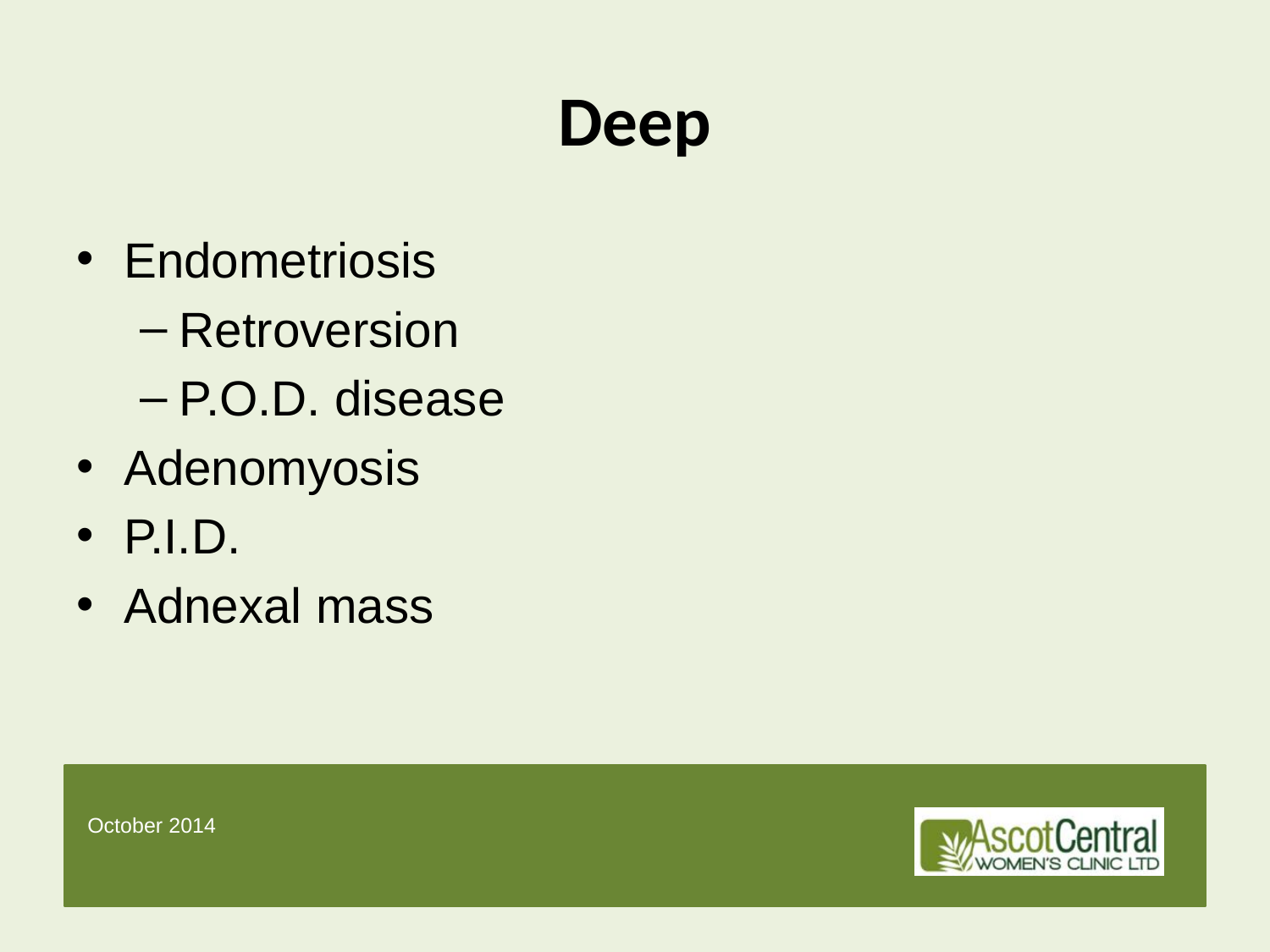

# Deep
Endometriosis
Retroversion
P.O.D. disease
Adenomyosis
P.I.D.
Adnexal mass